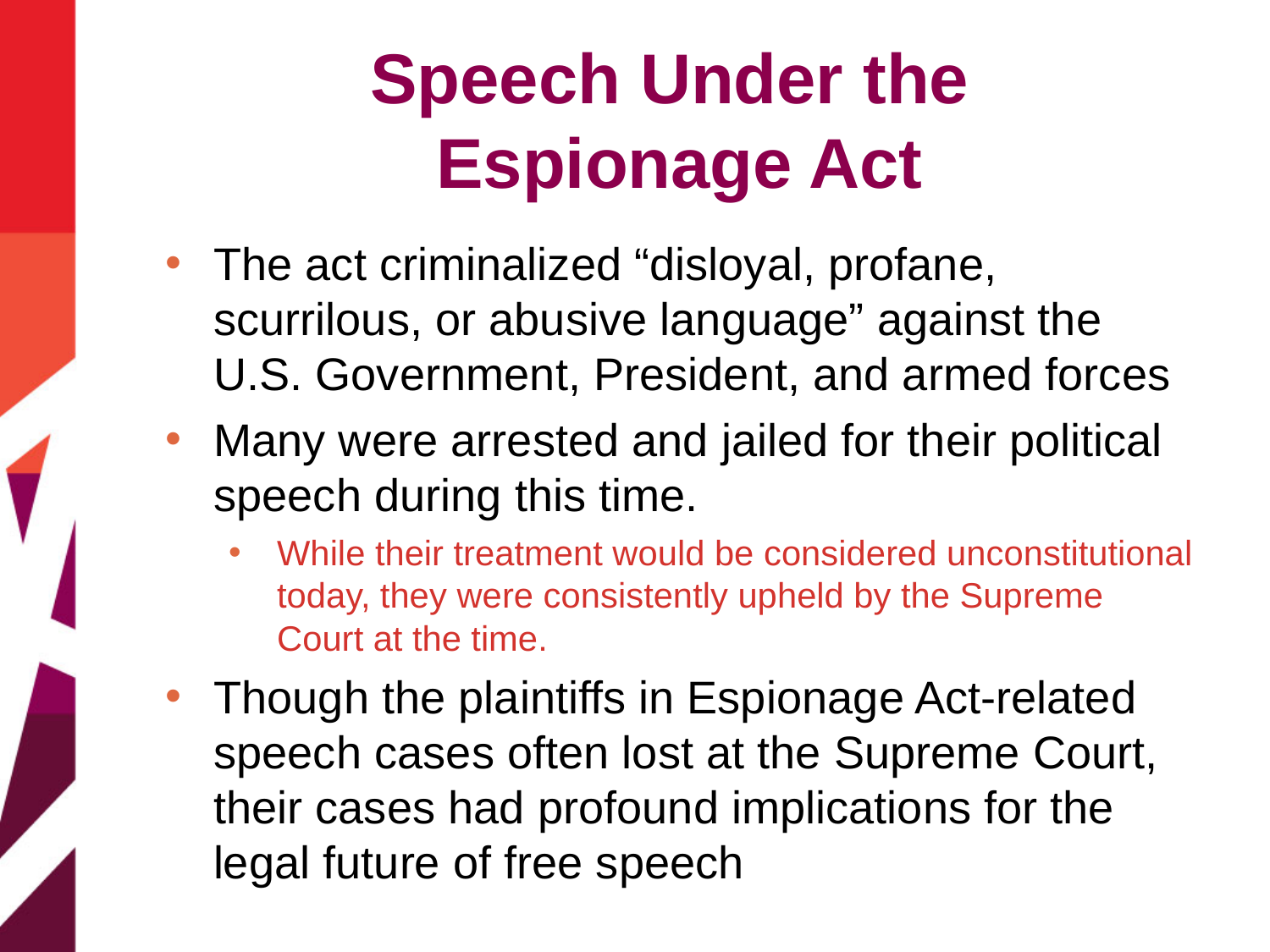

# Speech Under the Espionage Act
The act criminalized “disloyal, profane, scurrilous, or abusive language” against the U.S. Government, President, and armed forces
Many were arrested and jailed for their political speech during this time.
While their treatment would be considered unconstitutional today, they were consistently upheld by the Supreme Court at the time.
Though the plaintiffs in Espionage Act-related speech cases often lost at the Supreme Court, their cases had profound implications for the legal future of free speech